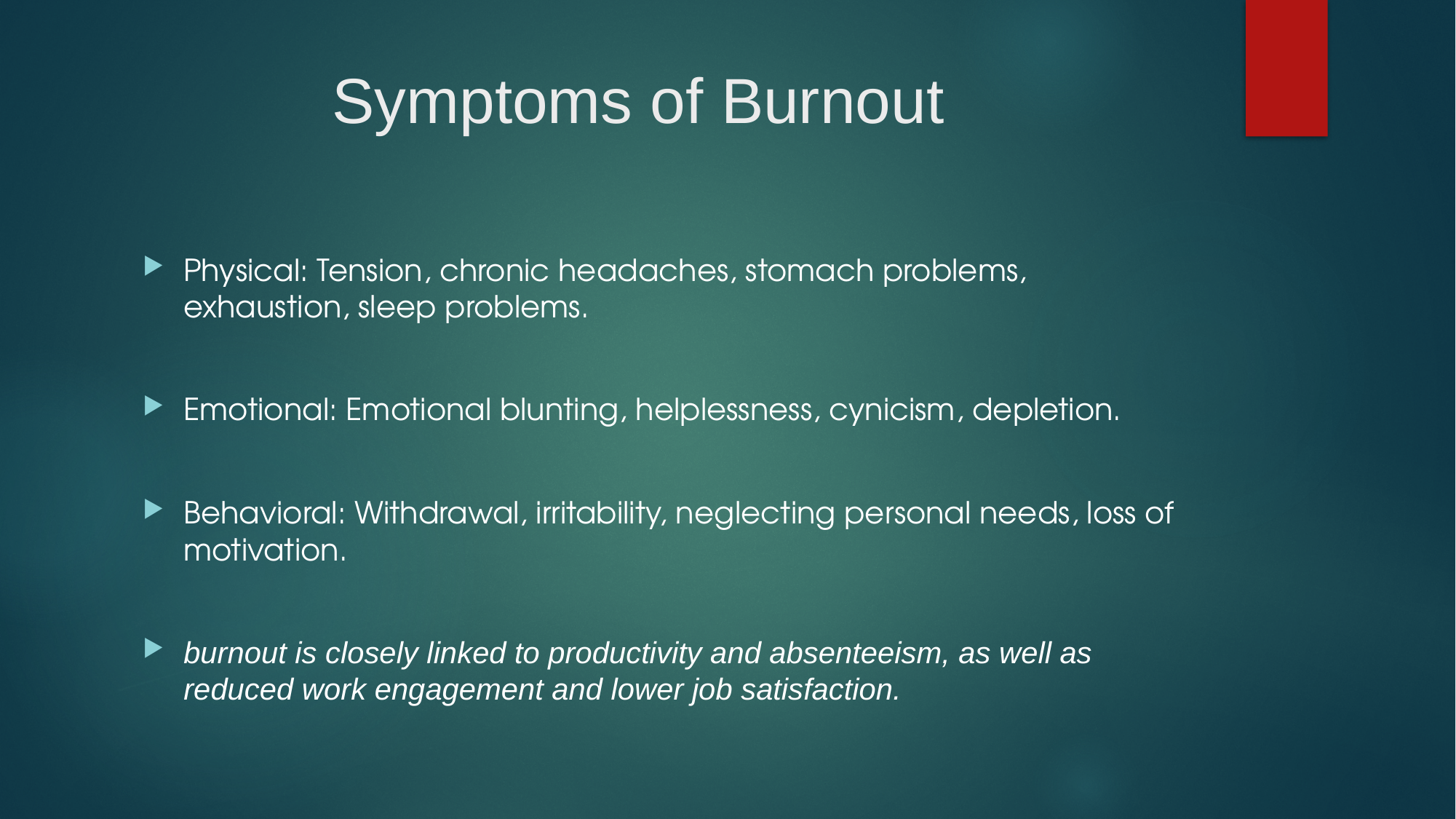

# Symptoms of Burnout
Physical: Tension, chronic headaches, stomach problems, exhaustion, sleep problems.

Emotional: Emotional blunting, helplessness, cynicism, depletion.

Behavioral: Withdrawal, irritability, neglecting personal needs, loss of motivation.

burnout is closely linked to productivity and absenteeism, as well as reduced work engagement and lower job satisfaction.